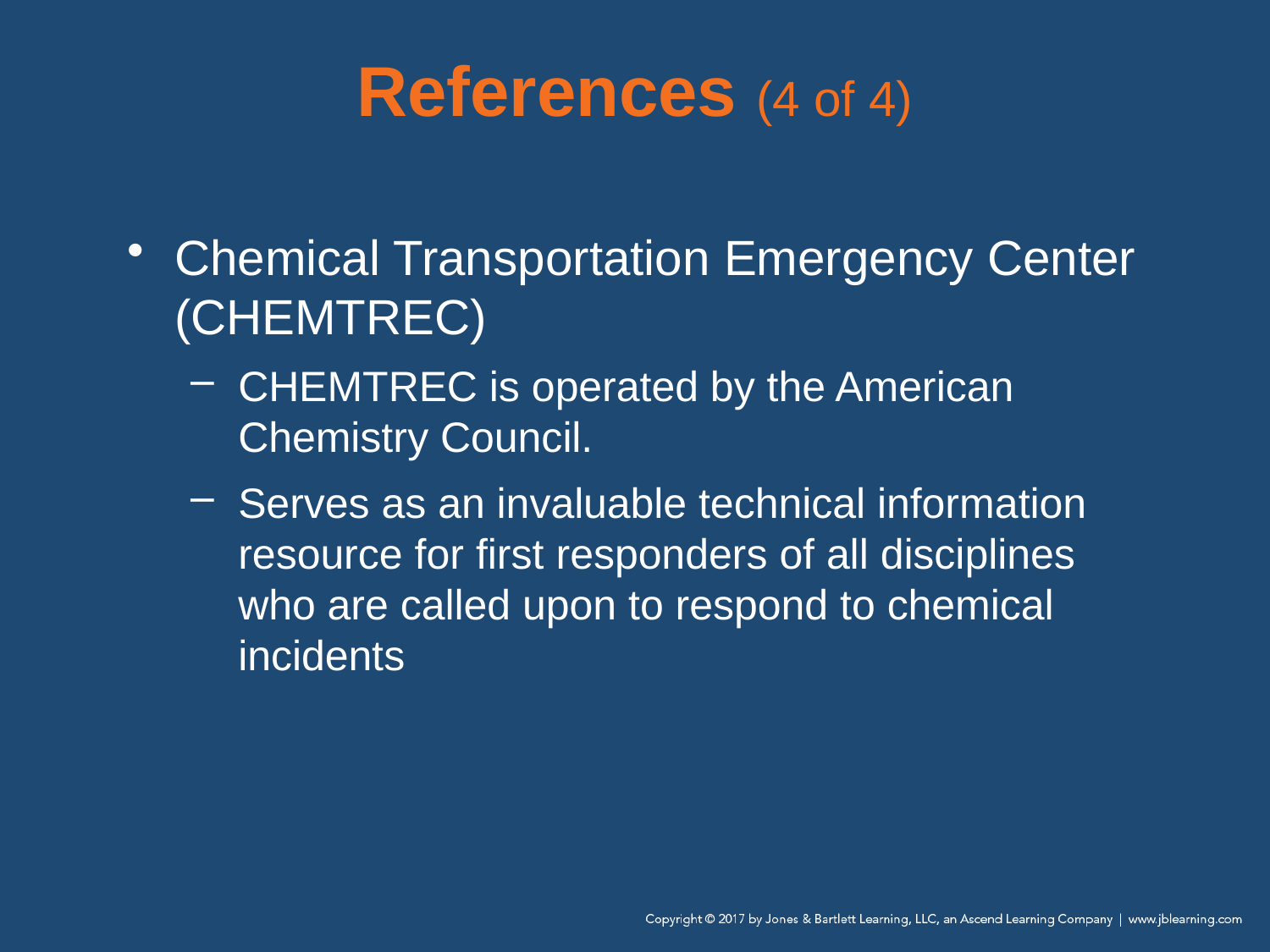

# References (4 of 4)
Chemical Transportation Emergency Center (CHEMTREC)
CHEMTREC is operated by the American Chemistry Council.
Serves as an invaluable technical information resource for first responders of all disciplines who are called upon to respond to chemical incidents